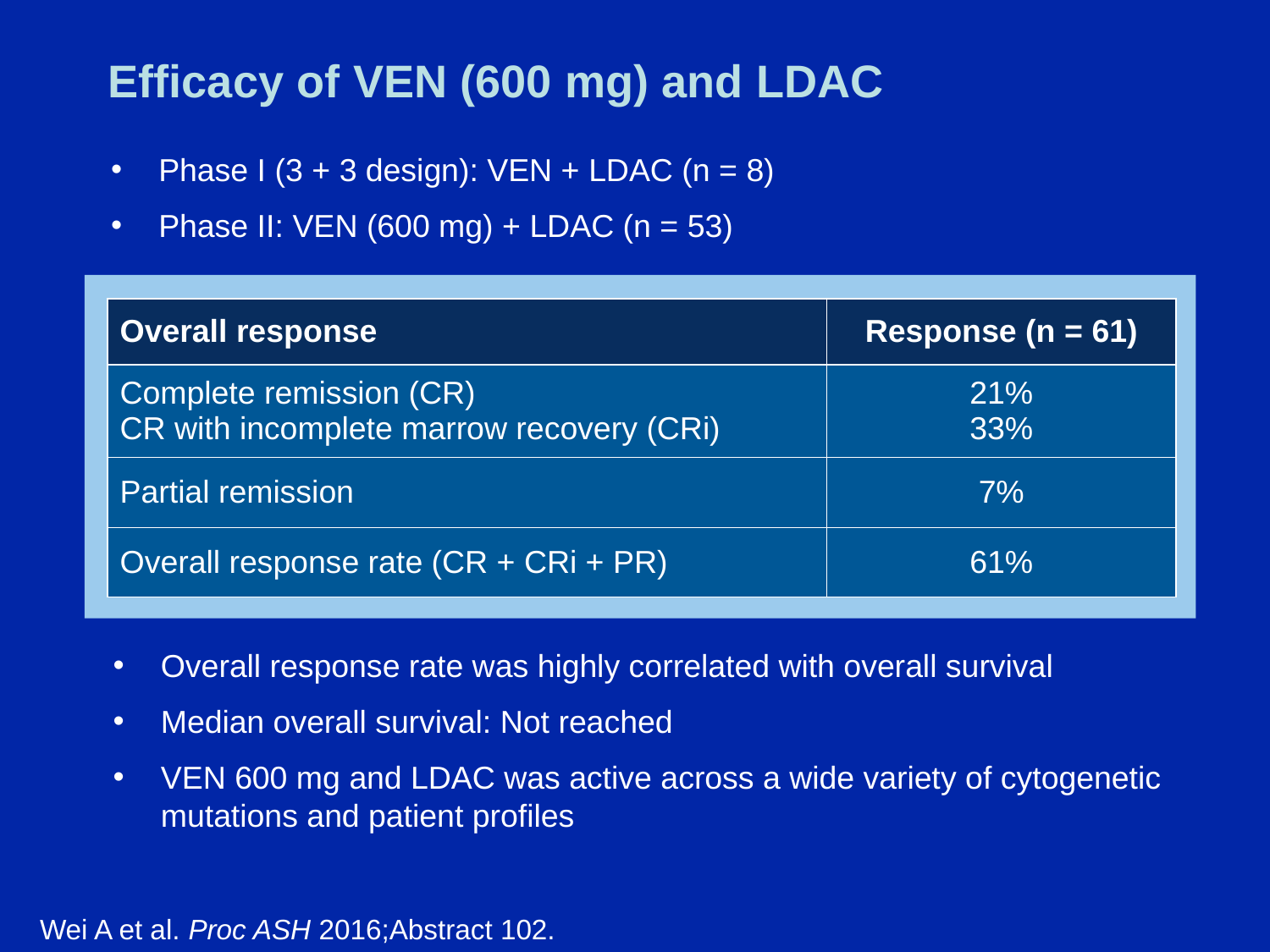

# Efficacy of VEN (600 mg) and LDAC
Phase I (3 + 3 design): VEN + LDAC (n = 8)
Phase II: VEN (600 mg) + LDAC (n = 53)

| Overall response | Response (n = 61) |
| --- | --- |
| Complete remission (CR) CR with incomplete marrow recovery (CRi) | 21% 33% |
| Partial remission | 7% |
| Overall response rate (CR + CRi + PR) | 61% |
Overall response rate was highly correlated with overall survival
Median overall survival: Not reached
VEN 600 mg and LDAC was active across a wide variety of cytogenetic mutations and patient profiles
Wei A et al. Proc ASH 2016;Abstract 102.